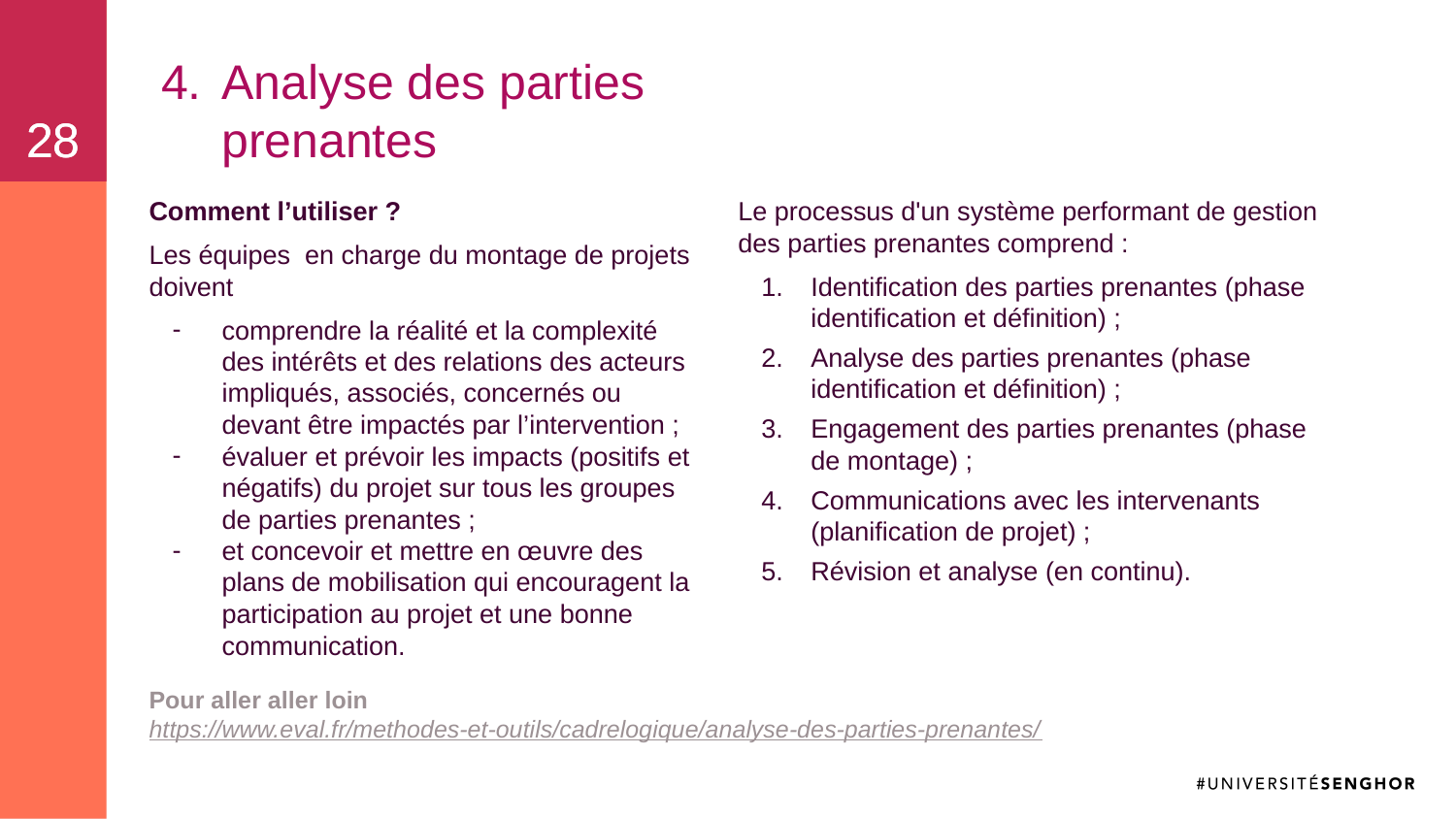

28
28
# Analyse des parties prenantes
Comment l’utiliser ?
Les équipes  en charge du montage de projets doivent
comprendre la réalité et la complexité des intérêts et des relations des acteurs impliqués, associés, concernés ou devant être impactés par l’intervention ;
évaluer et prévoir les impacts (positifs et négatifs) du projet sur tous les groupes de parties prenantes ;
et concevoir et mettre en œuvre des plans de mobilisation qui encouragent la participation au projet et une bonne communication.
Le processus d'un système performant de gestion des parties prenantes comprend :
Identification des parties prenantes (phase identification et définition) ;
Analyse des parties prenantes (phase identification et définition) ;
Engagement des parties prenantes (phase de montage) ;
Communications avec les intervenants (planification de projet) ;
Révision et analyse (en continu).
Pour aller aller loin
https://www.eval.fr/methodes-et-outils/cadrelogique/analyse-des-parties-prenantes/